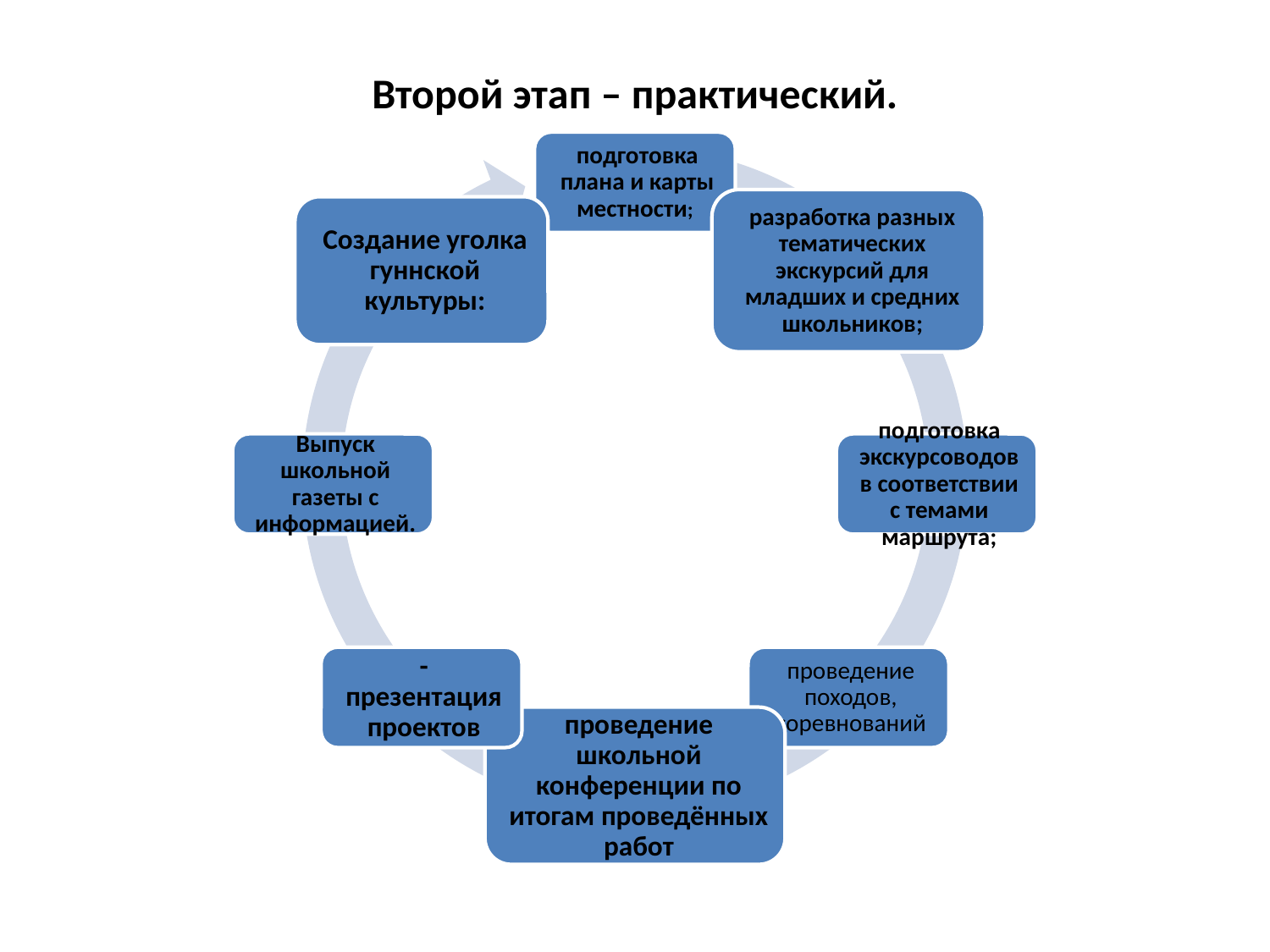

# Второй этап – практический.
подготовка плана и карты местности;
разработка разных тематических экскурсий для младших и средних школьников;
подготовка экскурсоводов в соответствии с темами маршрута;
проведение походов, соревнований
проведение школьной конференции по итогам проведённых работ
- презентация проектов
Выпуск школьной газеты с информацией.
Создание уголка гуннской культуры: